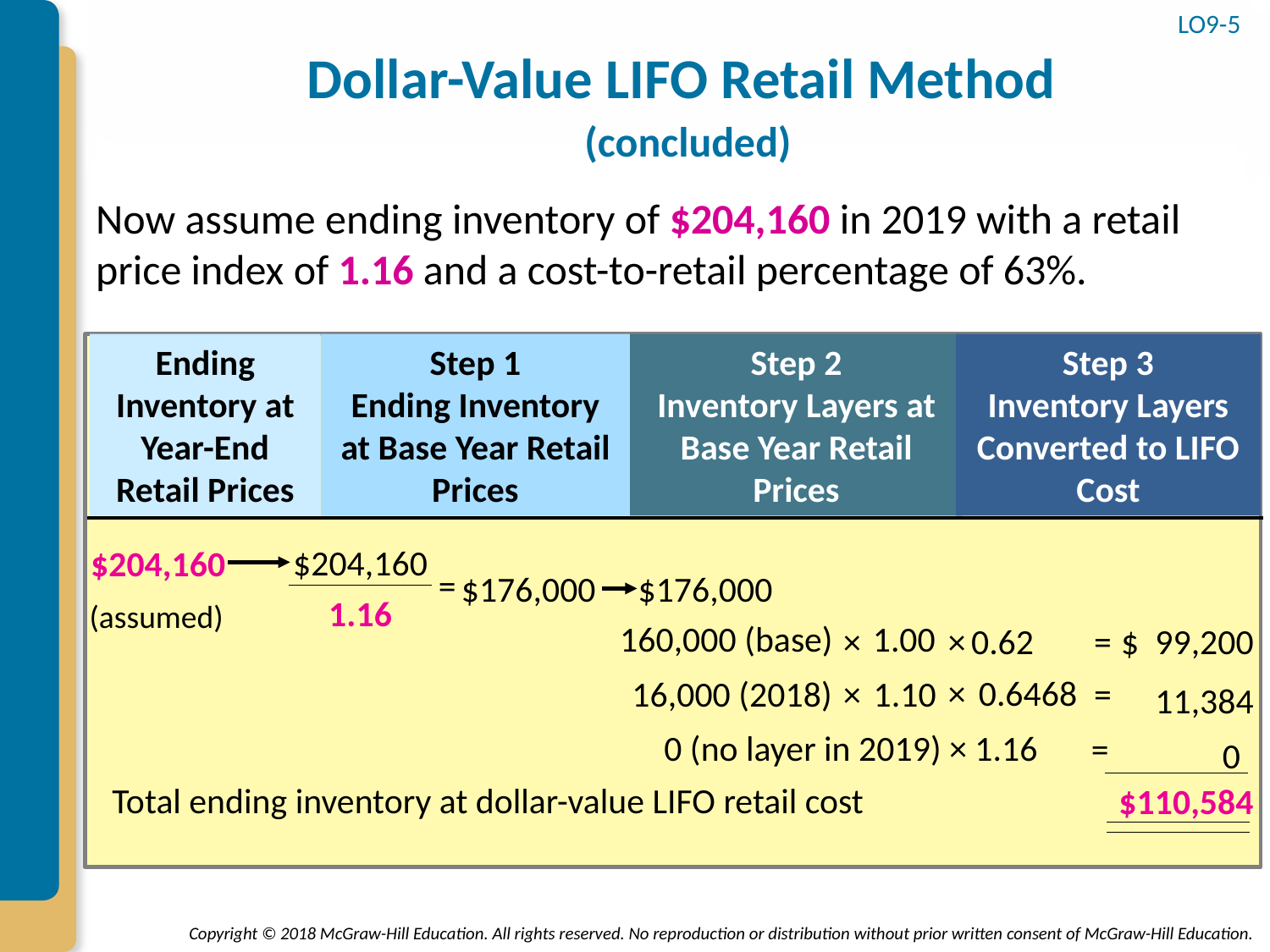

# Dollar-Value LIFO Retail Method (concluded)
LO9-5
Now assume ending inventory of $204,160 in 2019 with a retail price index of 1.16 and a cost-to-retail percentage of 63%.

Step 3
Inventory Layers Converted to LIFO Cost
Ending Inventory at Year-End Retail Prices
Step 1
Ending Inventory at Base Year Retail Prices
Step 2
Inventory Layers at Base Year Retail Prices
$204,160
$204,160
=
$176,000
$176,000
1.16
(assumed)
1.00
160,000 (base)
×
0.62
=
$  99,200
×
×
0.6468
×
16,000 (2018)
1.10
=
11,384
   0 (no layer in 2019) × 1.16
=
       0
Total ending inventory at dollar-value LIFO retail cost
$110,584